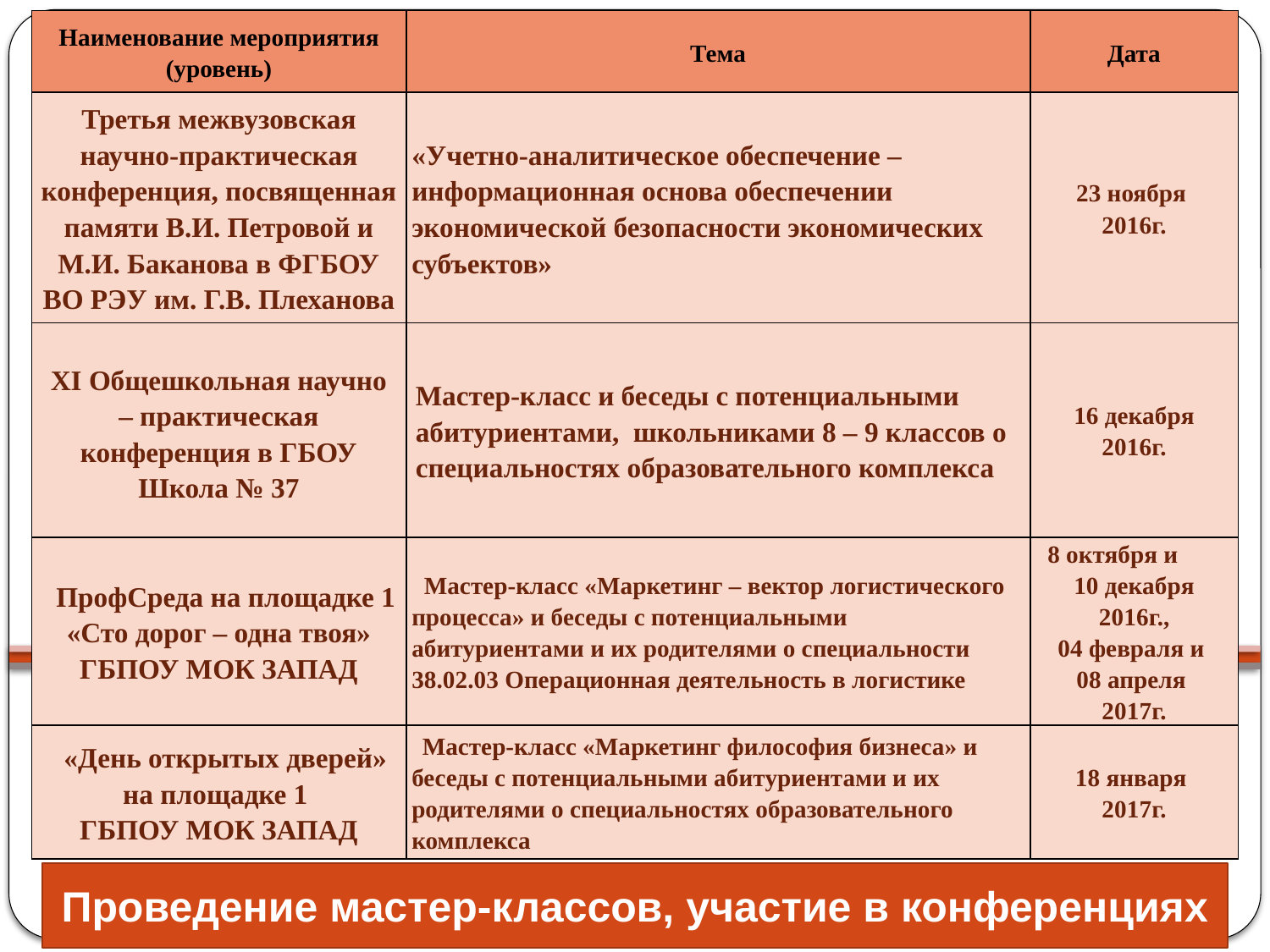

| Наименование мероприятия (уровень) | Тема | Дата |
| --- | --- | --- |
| Третья межвузовская научно-практическая конференция, посвященная памяти В.И. Петровой и М.И. Баканова в ФГБОУ ВО РЭУ им. Г.В. Плеханова | «Учетно-аналитическое обеспечение – информационная основа обеспечении экономической безопасности экономических субъектов» | 23 ноября 2016г. |
| XI Общешкольная научно – практическая конференция в ГБОУ Школа № 37 | Мастер-класс и беседы с потенциальными абитуриентами, школьниками 8 – 9 классов о специальностях образовательного комплекса | 16 декабря 2016г. |
| ПрофСреда на площадке 1 «Сто дорог – одна твоя» ГБПОУ МОК ЗАПАД | Мастер-класс «Маркетинг – вектор логистического процесса» и беседы с потенциальными абитуриентами и их родителями о специальности 38.02.03 Операционная деятельность в логистике | 8 октября и 10 декабря 2016г., 04 февраля и 08 апреля 2017г. |
| «День открытых дверей» на площадке 1 ГБПОУ МОК ЗАПАД | Мастер-класс «Маркетинг философия бизнеса» и беседы с потенциальными абитуриентами и их родителями о специальностях образовательного комплекса | 18 января 2017г. |
#
Проведение мастер-классов, участие в конференциях